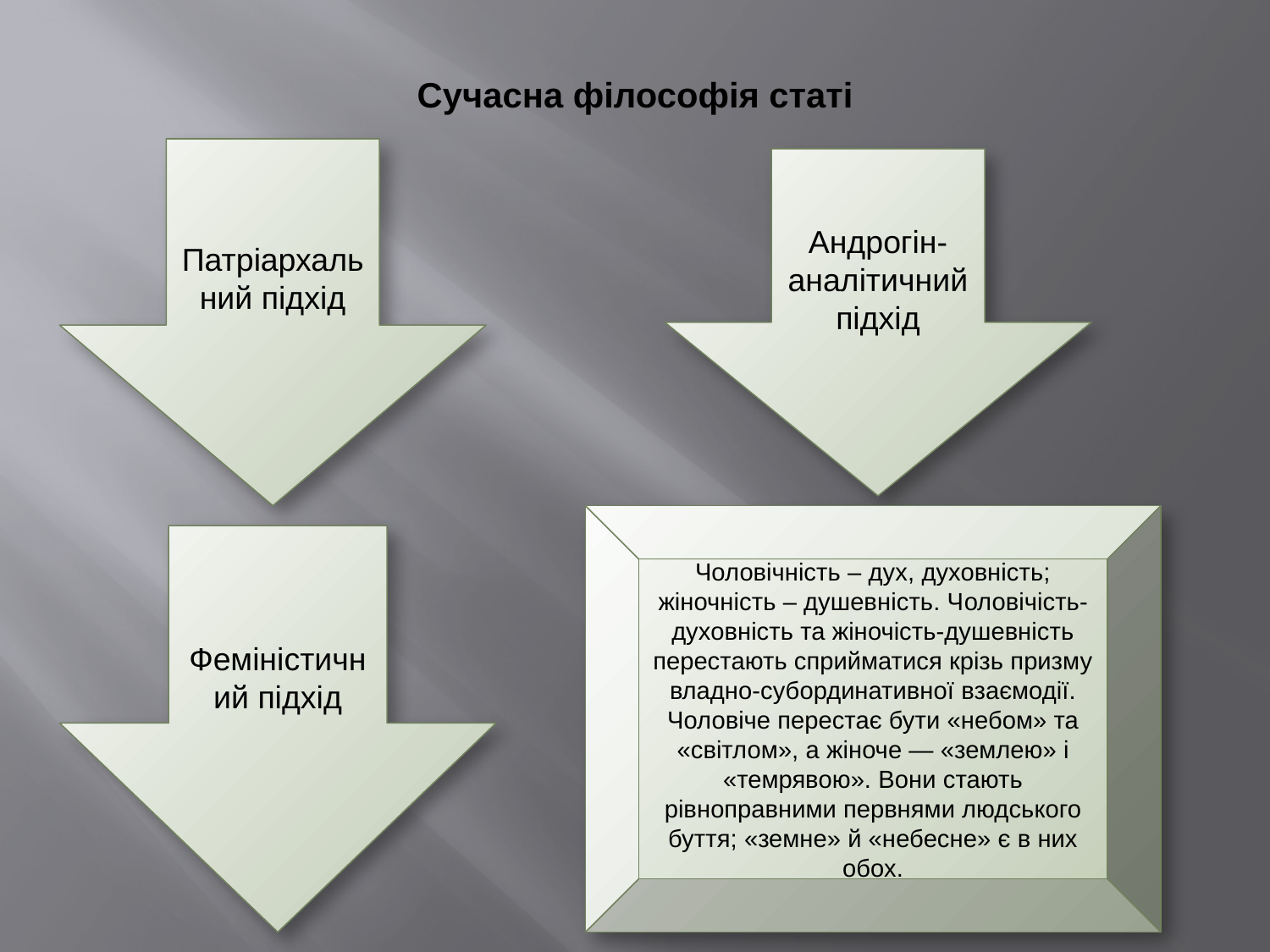

# Сучасна філософія статі
Патріархальний підхід
Андрогін-аналітичний підхід

Чоловічність – дух, духовність; жіночність – душевність. Чоловічість-духовність та жіночість-душевність перестають сприйматися крізь призму владно-субординативної взаємодії. Чоловіче перестає бути «небом» та «світлом», а жіноче — «землею» і «темрявою». Вони стають рівноправними первнями людського буття; «земне» й «небесне» є в них обох.
Феміністичний підхід